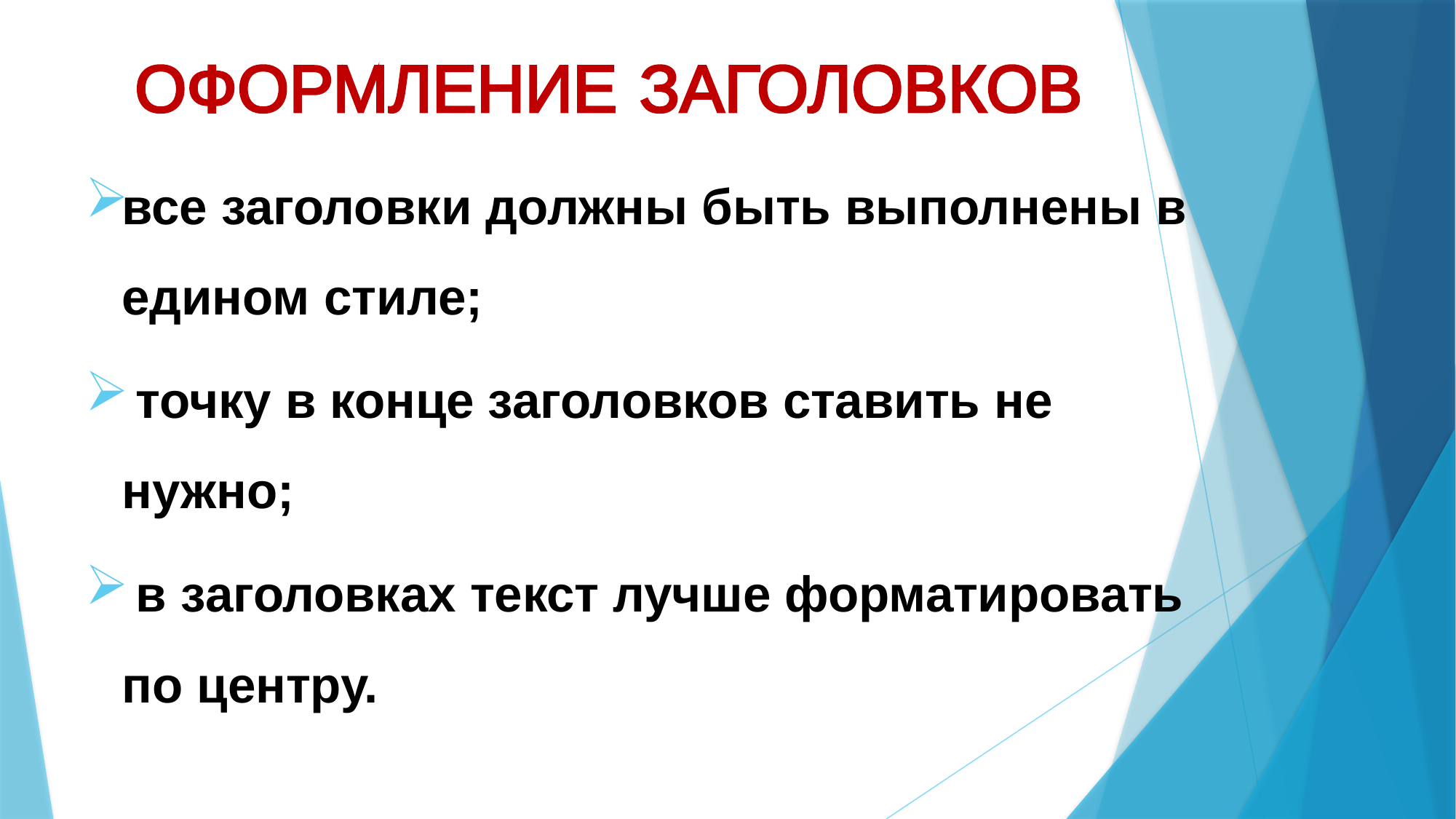

# ОФОРМЛЕНИЕ ЗАГОЛОВКОВ
все заголовки должны быть выполнены в едином стиле;
 точку в конце заголовков ставить не нужно;
 в заголовках текст лучше форматировать по центру.